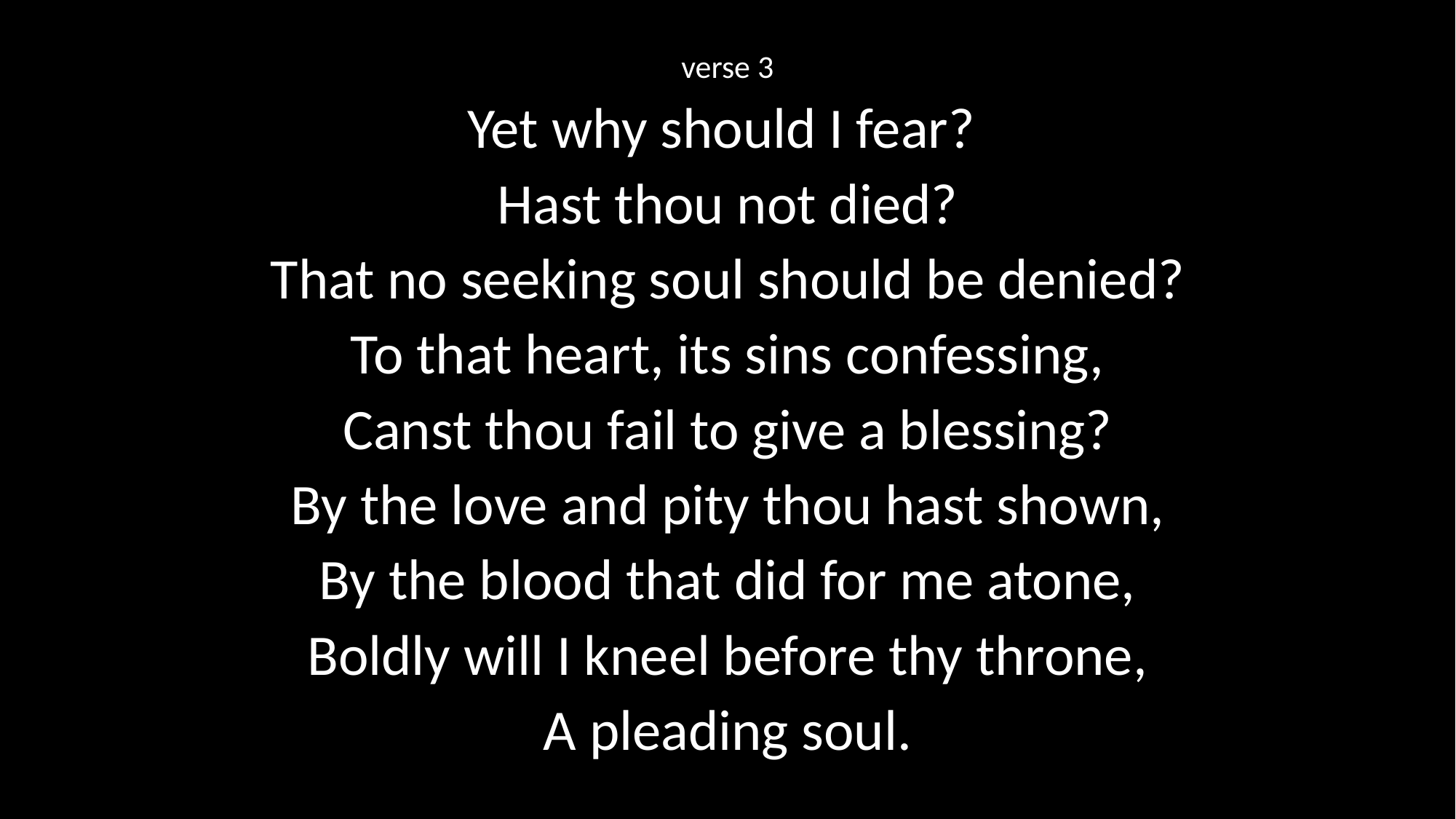

verse 3
Yet why should I fear?
Hast thou not died?
That no seeking soul should be denied?
To that heart, its sins confessing,
Canst thou fail to give a blessing?
By the love and pity thou hast shown,
By the blood that did for me atone,
Boldly will I kneel before thy throne,
A pleading soul.